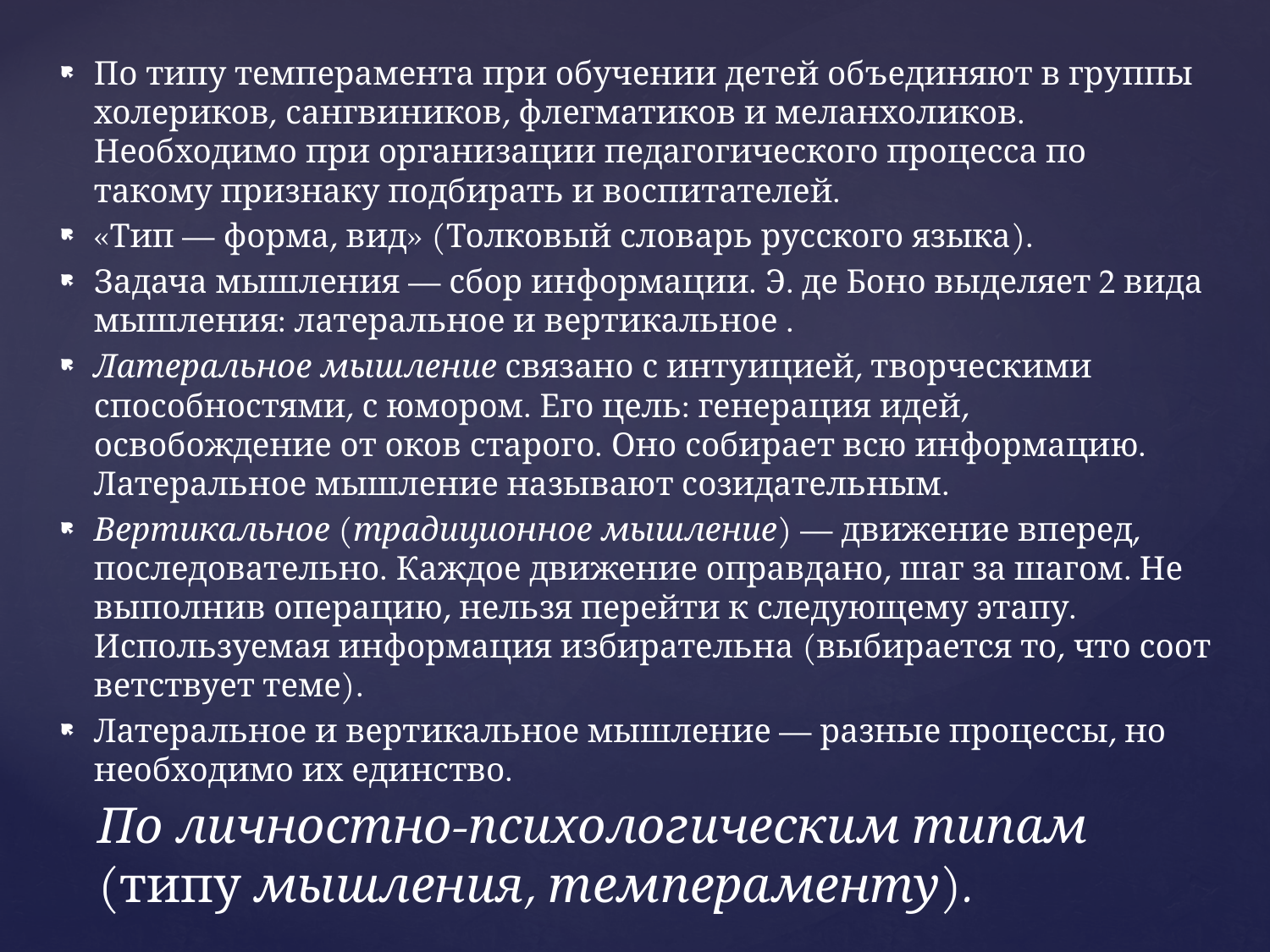

По типу темперамента при обучении детей объеди­няют в группы холериков, сангвиников, флегматиков и меланхоликов. Необходимо при организации педа­гогического процесса по такому признаку подбирать и воспитателей.
«Тип — форма, вид» (Толковый словарь русского языка).
Задача мышления — сбор информации. Э. де Боно выделяет 2 вида мышления: латеральное и вертикаль­ное .
Латеральное мышление связано с интуицией, твор­ческими способностями, с юмором. Его цель: генерация идей, освобождение от оков старого. Оно собирает всю информацию. Латеральное мышление называют созидательным.
Вертикальное (традиционное мышление) — дви­жение вперед, последовательно. Каждое движение оправдано, шаг за шагом. Не выполнив операцию, нельзя перейти к следующему этапу. Используемая информация избирательна (выбирается то, что соот­ветствует теме).
Латеральное и вертикальное мышление — разные процессы, но необходимо их единство.

# По личностно-психологическим типам (типу мышления, темпераменту).